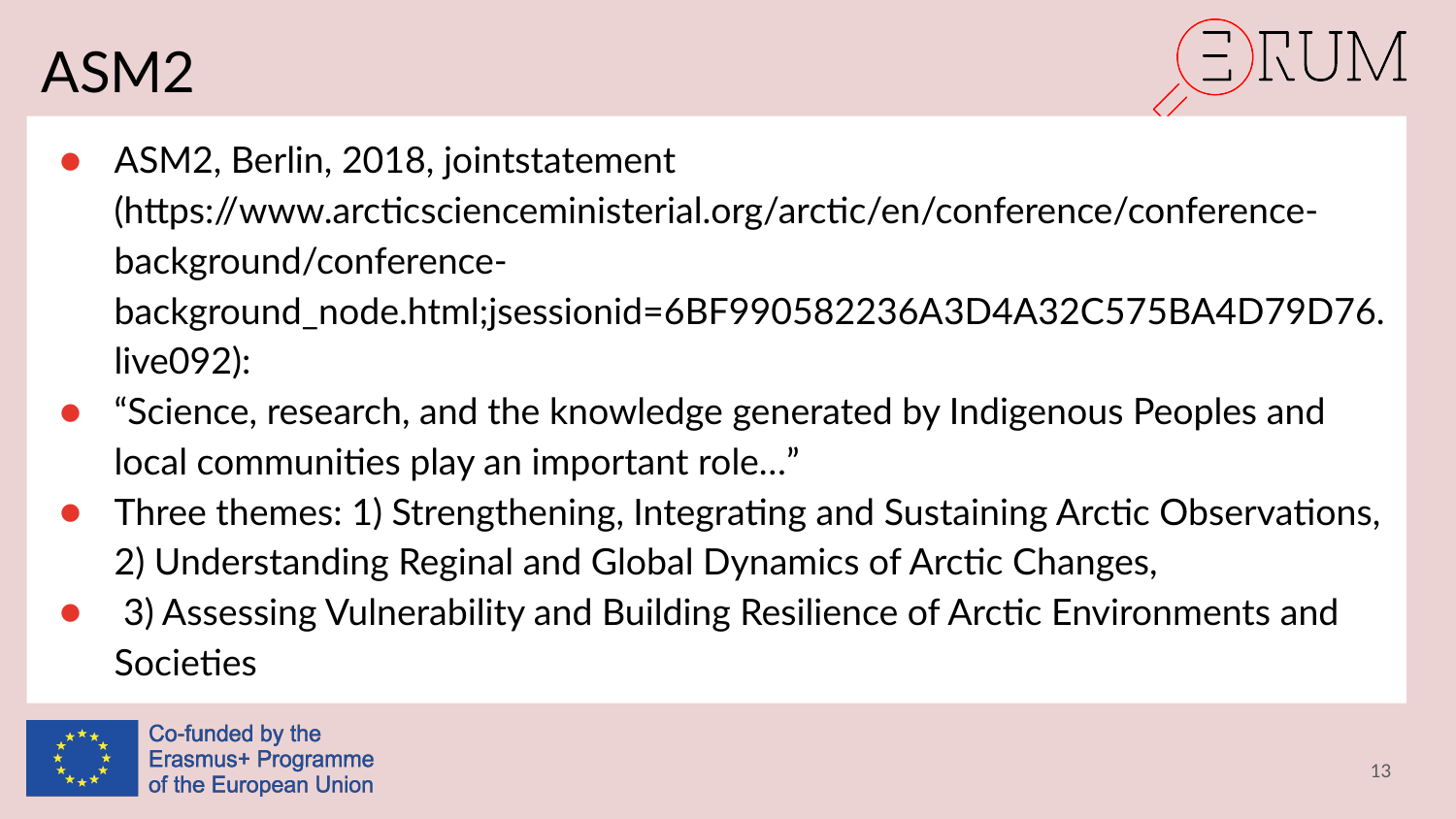

# ASM2
ASM2, Berlin, 2018, jointstatement (https://www.arcticscienceministerial.org/arctic/en/conference/conference-background/conference-background_node.html;jsessionid=6BF990582236A3D4A32C575BA4D79D76.live092):
“Science, research, and the knowledge generated by Indigenous Peoples and local communities play an important role…”
Three themes: 1) Strengthening, Integrating and Sustaining Arctic Observations, 2) Understanding Reginal and Global Dynamics of Arctic Changes,
 3) Assessing Vulnerability and Building Resilience of Arctic Environments and Societies
13